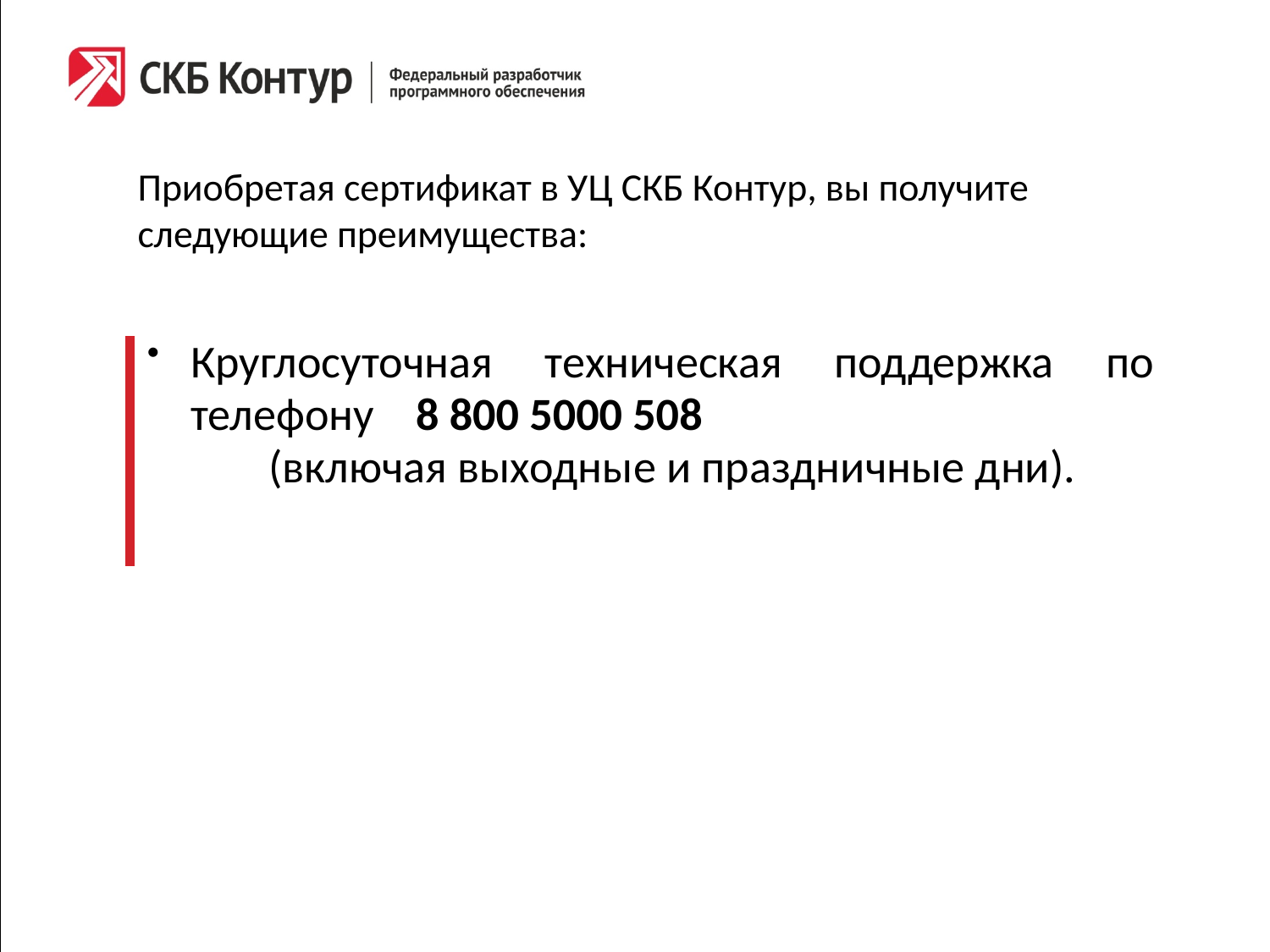

Приобретая сертификат в УЦ СКБ Контур, вы получите следующие преимущества:
|  |  | • | Круглосуточная техническая поддержка по телефону 8 800 5000 508 (включая выходные и праздничные дни). |
| --- | --- | --- | --- |